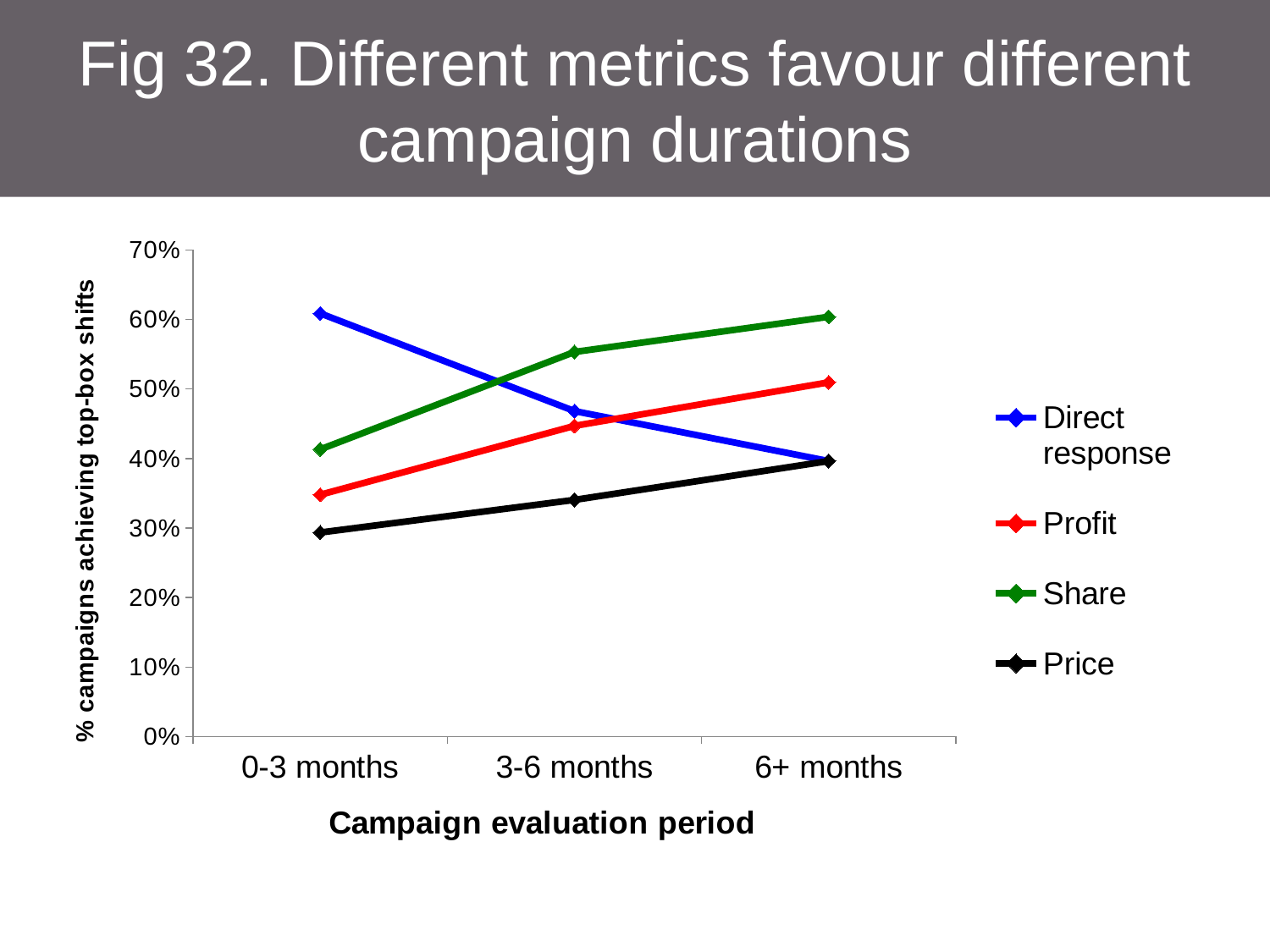

# Fig 32. Different metrics favour different campaign durations

### Chart

| Category | Direct response | Profit | Share | Price |
|---|---|---|---|---|
| 0-3 months | 0.608695652173913 | 0.347826086956522 | 0.41304347826087 | 0.293478260869565 |
| 3-6 months | 0.468085106382979 | 0.446808510638298 | 0.553191489361702 | 0.340425531914894 |
| 6+ months | 0.39622641509434 | 0.509433962264151 | 0.60377358490566 | 0.39622641509434 |